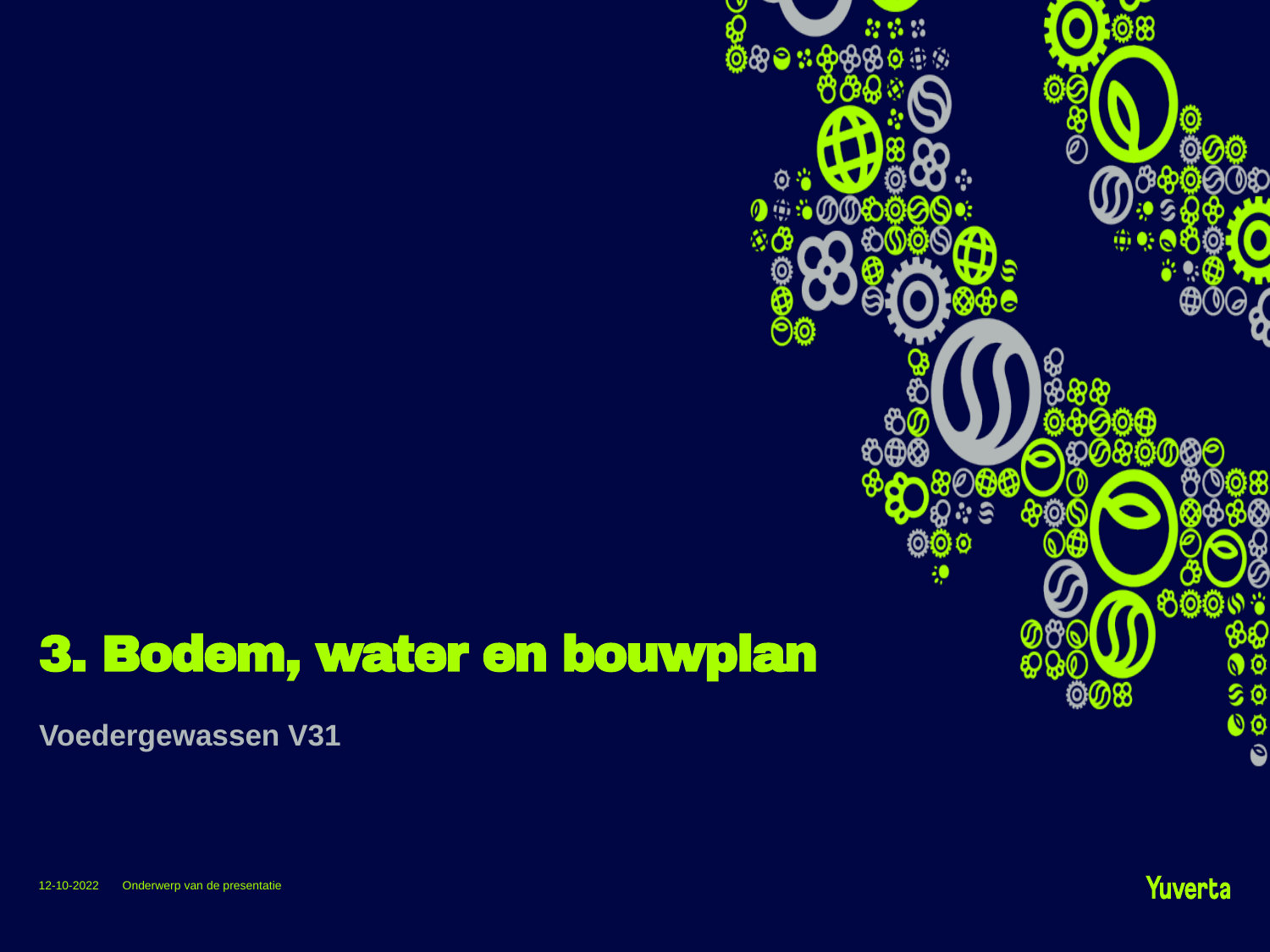

# 3. Bodem, water en bouwplan
Voedergewassen V31
12-10-2022
Onderwerp van de presentatie